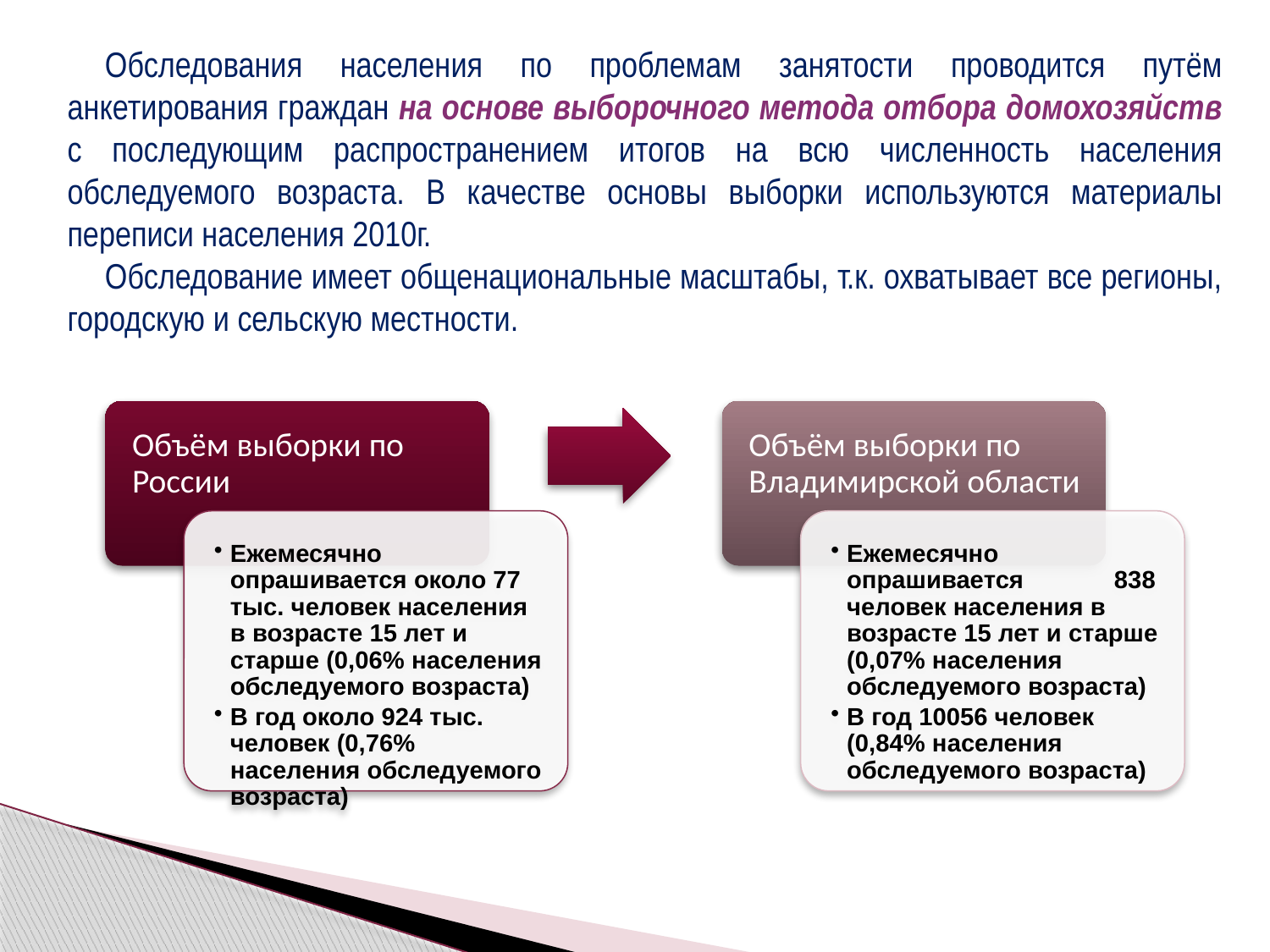

Обследования населения по проблемам занятости проводится путём анкетирования граждан на основе выборочного метода отбора домохозяйств с последующим распространением итогов на всю численность населения обследуемого возраста. В качестве основы выборки используются материалы переписи населения 2010г.
Обследование имеет общенациональные масштабы, т.к. охватывает все регионы, городскую и сельскую местности.
Объём выборки по России
Ежемесячно опрашивается около 77 тыс. человек населения в возрасте 15 лет и старше (0,06% населения обследуемого возраста)
В год около 924 тыс. человек (0,76% населения обследуемого возраста)

Объём выборки по Владимирской области
Ежемесячно опрашивается             838 человек населения в возрасте 15 лет и старше (0,07% населения обследуемого возраста)
В год 10056 человек (0,84% населения обследуемого возраста)